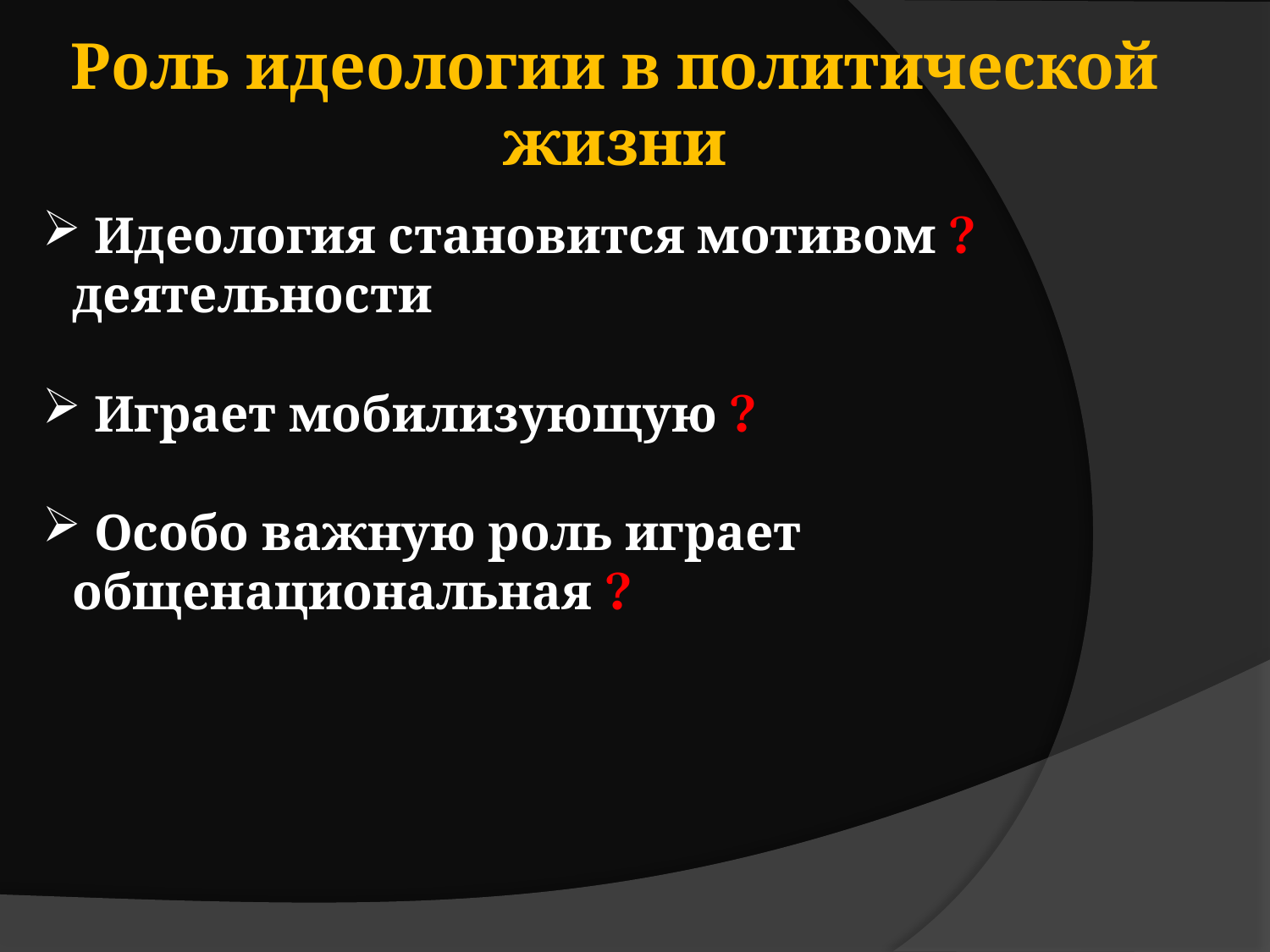

Роль идеологии в политической жизни
 Идеология становится мотивом ? деятельности

 Играет мобилизующую ?

 Особо важную роль играет общенациональная ?